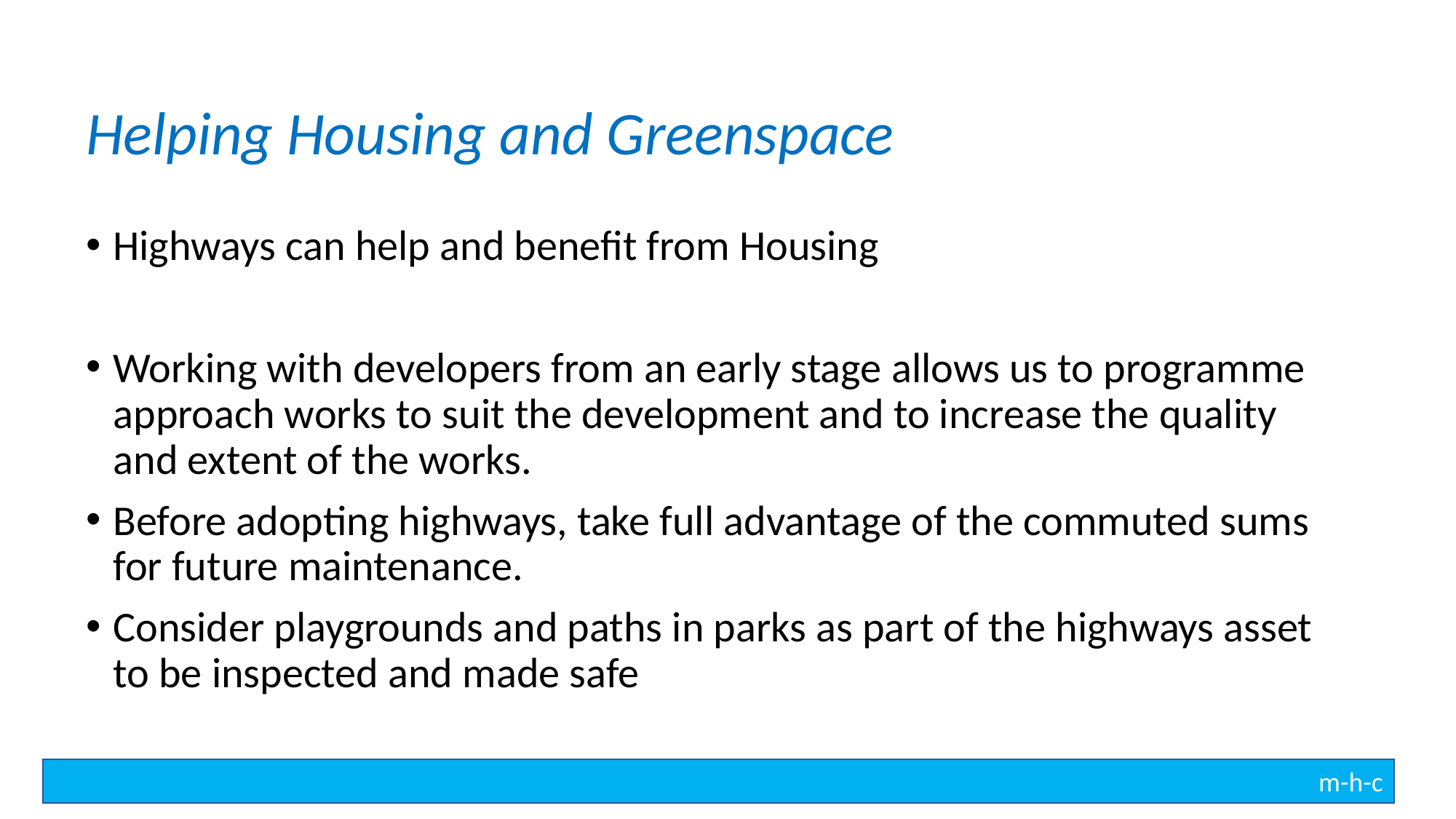

Helping Housing and Greenspace
Highways can help and benefit from Housing

Working with developers from an early stage allows us to programme approach works to suit the development and to increase the quality and extent of the works.
Before adopting highways, take full advantage of the commuted sums for future maintenance.
Consider playgrounds and paths in parks as part of the highways asset to be inspected and made safe

m-h-c